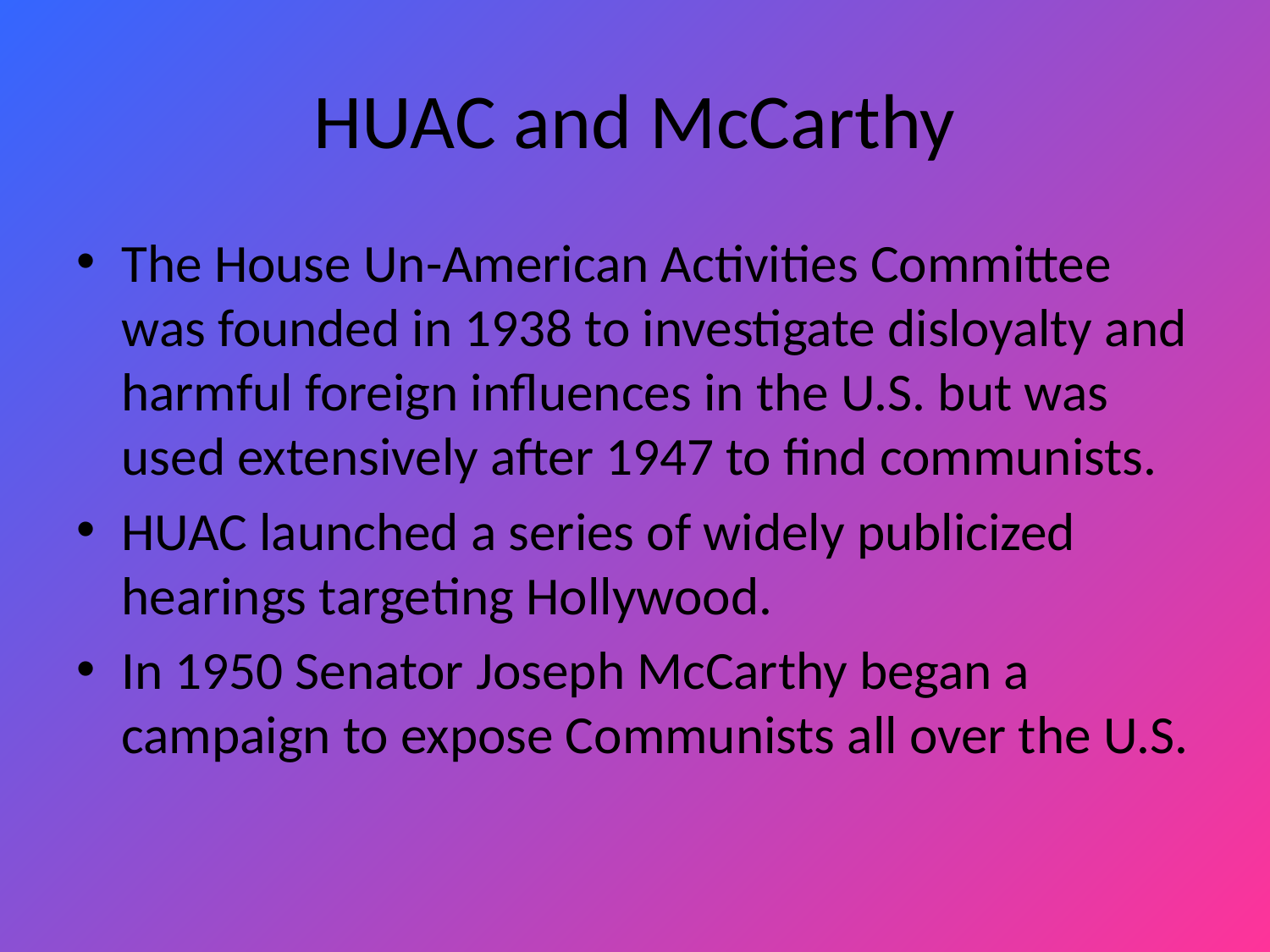

# HUAC and McCarthy
The House Un-American Activities Committee was founded in 1938 to investigate disloyalty and harmful foreign influences in the U.S. but was used extensively after 1947 to find communists.
HUAC launched a series of widely publicized hearings targeting Hollywood.
In 1950 Senator Joseph McCarthy began a campaign to expose Communists all over the U.S.